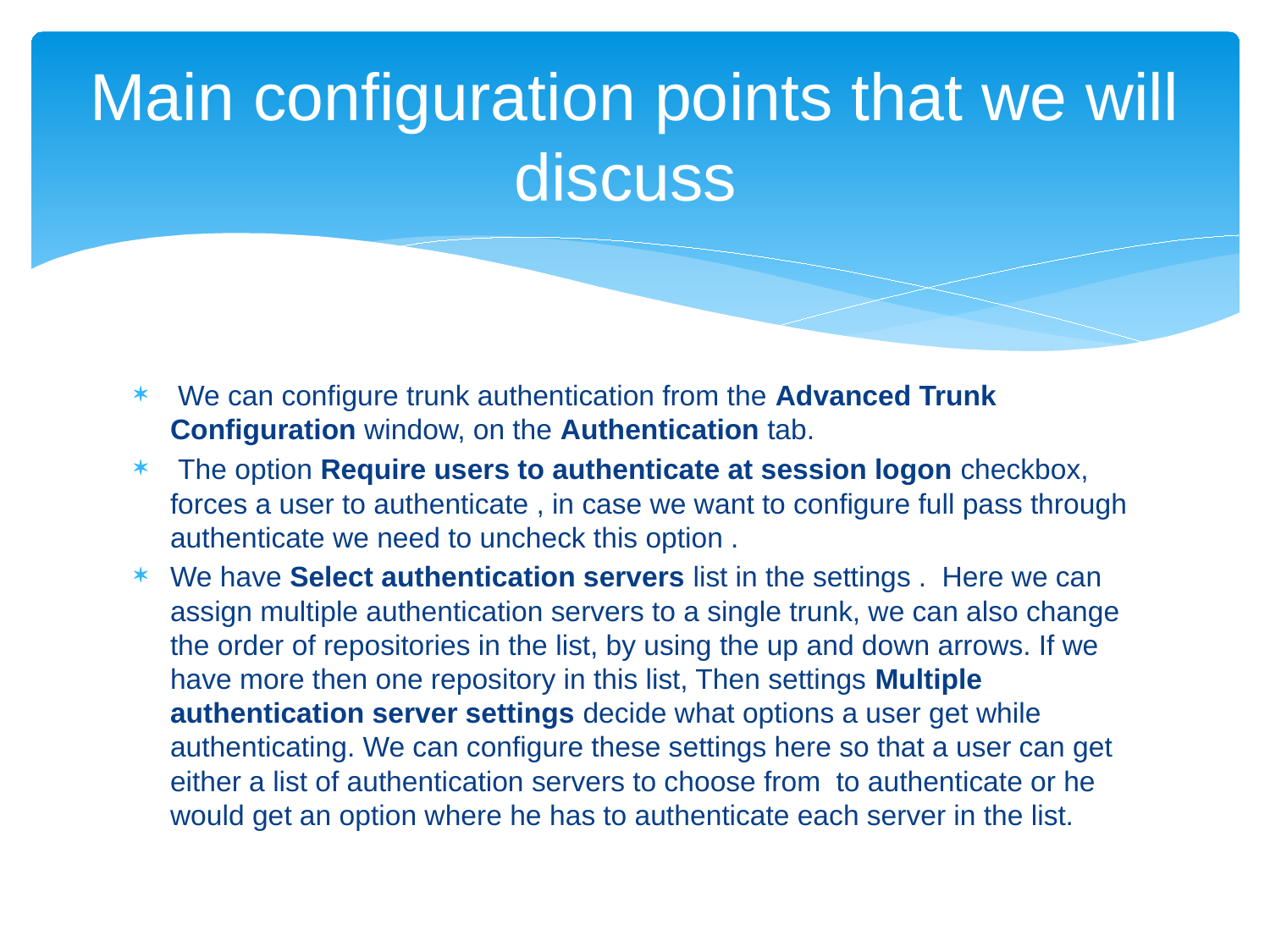

# Main configuration points that we will discuss
 We can configure trunk authentication from the Advanced Trunk Configuration window, on the Authentication tab.
 The option Require users to authenticate at session logon checkbox, forces a user to authenticate , in case we want to configure full pass through authenticate we need to uncheck this option .
We have Select authentication servers list in the settings .  Here we can assign multiple authentication servers to a single trunk, we can also change the order of repositories in the list, by using the up and down arrows. If we have more then one repository in this list, Then settings Multiple authentication server settings decide what options a user get while authenticating. We can configure these settings here so that a user can get either a list of authentication servers to choose from  to authenticate or he would get an option where he has to authenticate each server in the list.